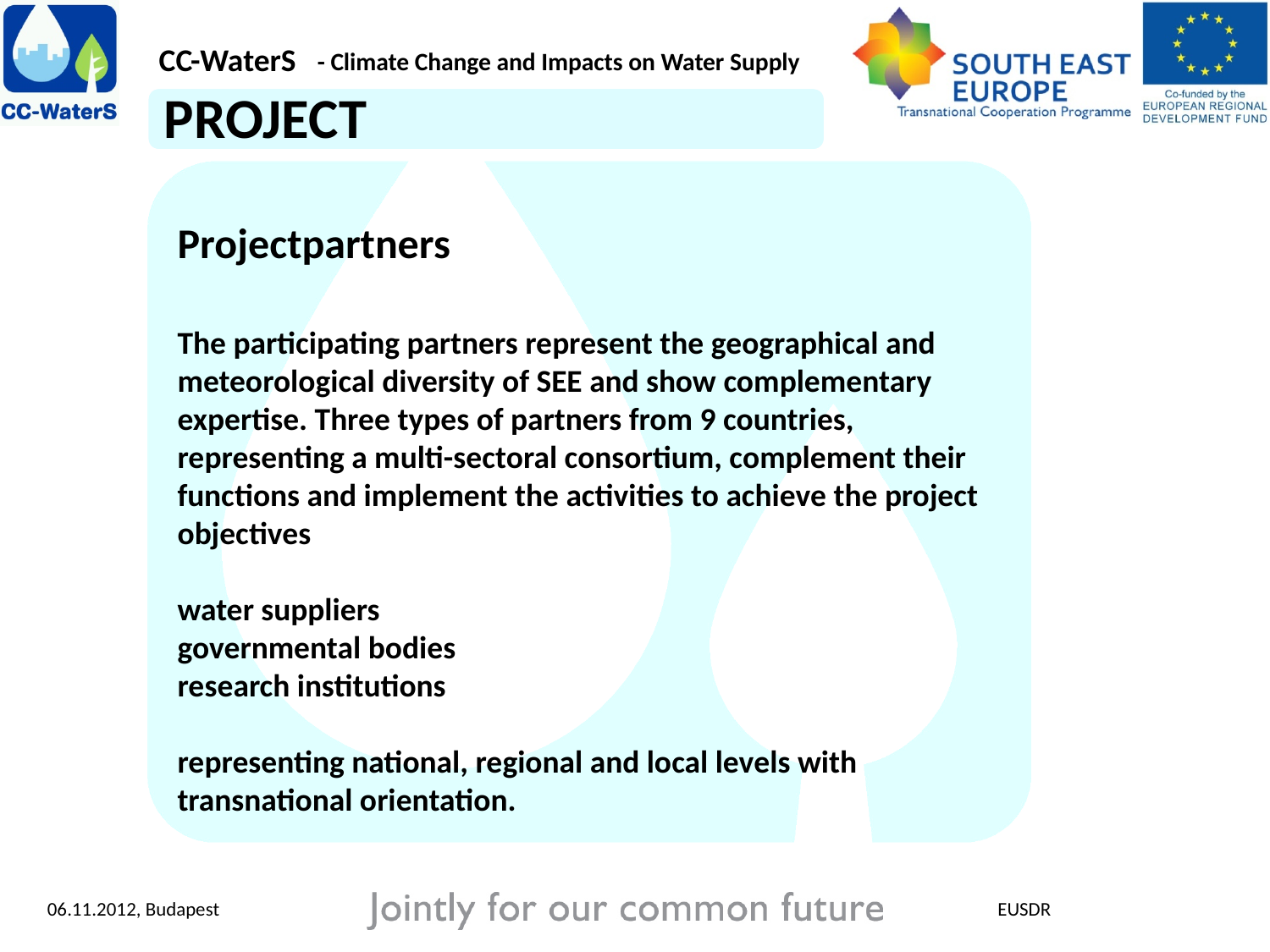

PROJECT
Projectpartners
The participating partners represent the geographical and meteorological diversity of SEE and show complementary expertise. Three types of partners from 9 countries, representing a multi-sectoral consortium, complement their functions and implement the activities to achieve the project objectives

water suppliers
governmental bodies
research institutions

representing national, regional and local levels with transnational orientation.